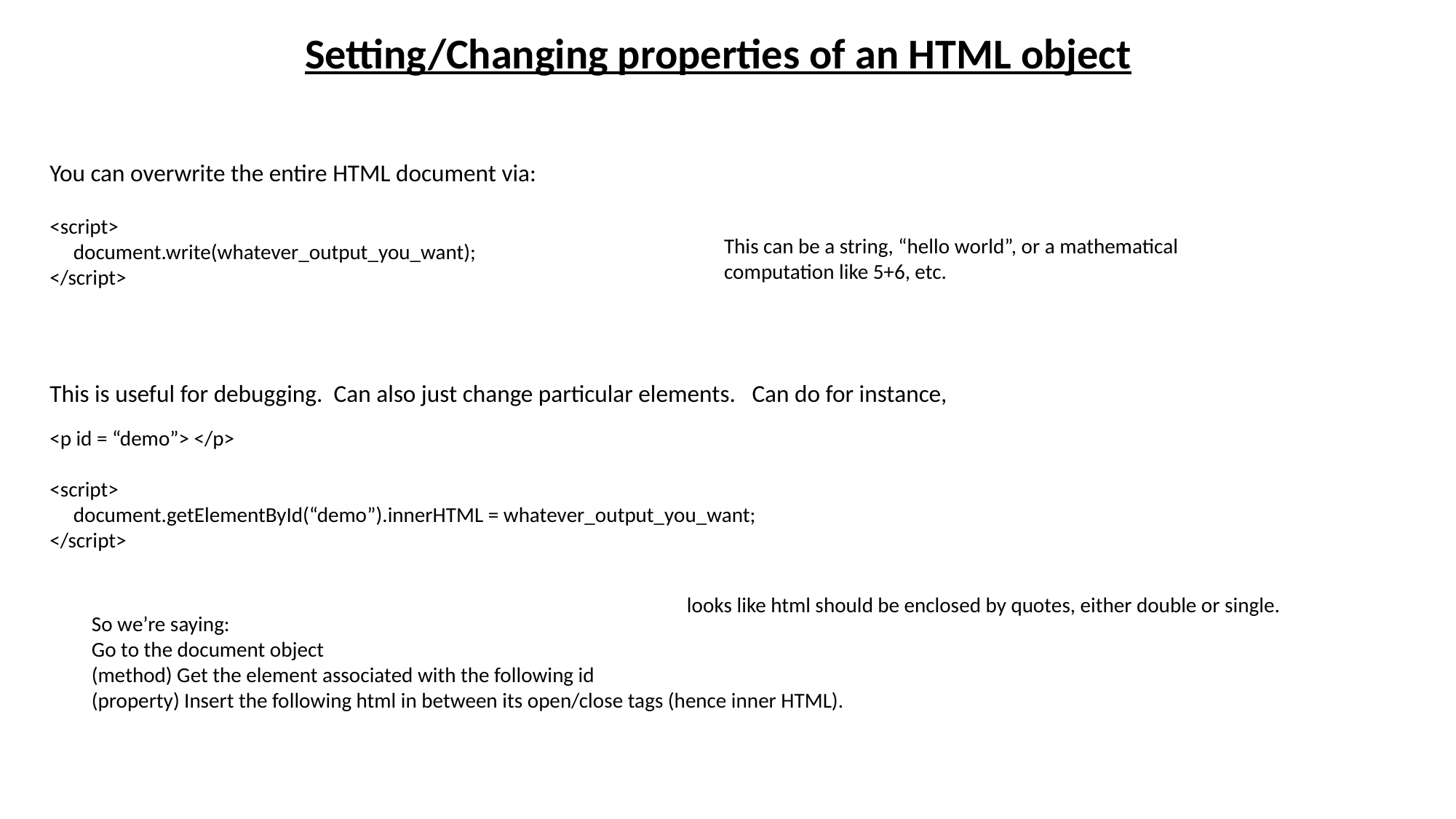

Setting/Changing properties of an HTML object
You can overwrite the entire HTML document via:
<script>
     document.write(whatever_output_you_want);
</script>
This can be a string, “hello world”, or a mathematical computation like 5+6, etc.
This is useful for debugging.  Can also just change particular elements.   Can do for instance,
<p id = “demo”> </p>

<script>
     document.getElementById(“demo”).innerHTML = whatever_output_you_want;
</script>
looks like html should be enclosed by quotes, either double or single.
So we’re saying:
Go to the document object
(method) Get the element associated with the following id
(property) Insert the following html in between its open/close tags (hence inner HTML).